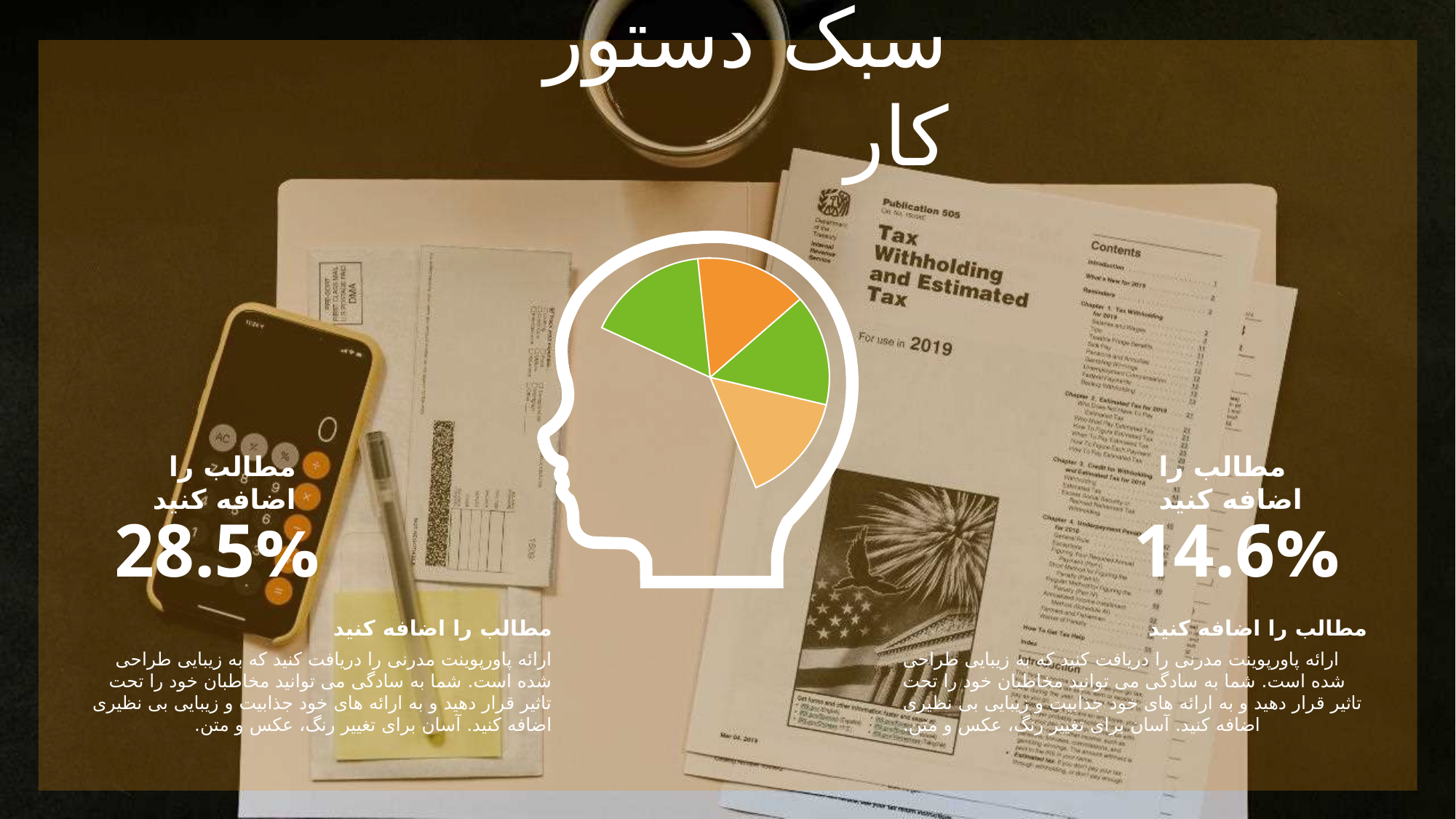

سبک دستور کار

مطالب را اضافه کنید
28.5%
مطالب را اضافه کنید
ارائه پاورپوینت مدرنی را دریافت کنید که به زیبایی طراحی شده است. شما به سادگی می توانید مخاطبان خود را تحت تاثیر قرار دهید و به ارائه های خود جذابیت و زیبایی بی نظیری اضافه کنید. آسان برای تغییر رنگ، عکس و متن.
مطالب را اضافه کنید
14.6%
مطالب را اضافه کنید
ارائه پاورپوینت مدرنی را دریافت کنید که به زیبایی طراحی شده است. شما به سادگی می توانید مخاطبان خود را تحت تاثیر قرار دهید و به ارائه های خود جذابیت و زیبایی بی نظیری اضافه کنید. آسان برای تغییر رنگ، عکس و متن.